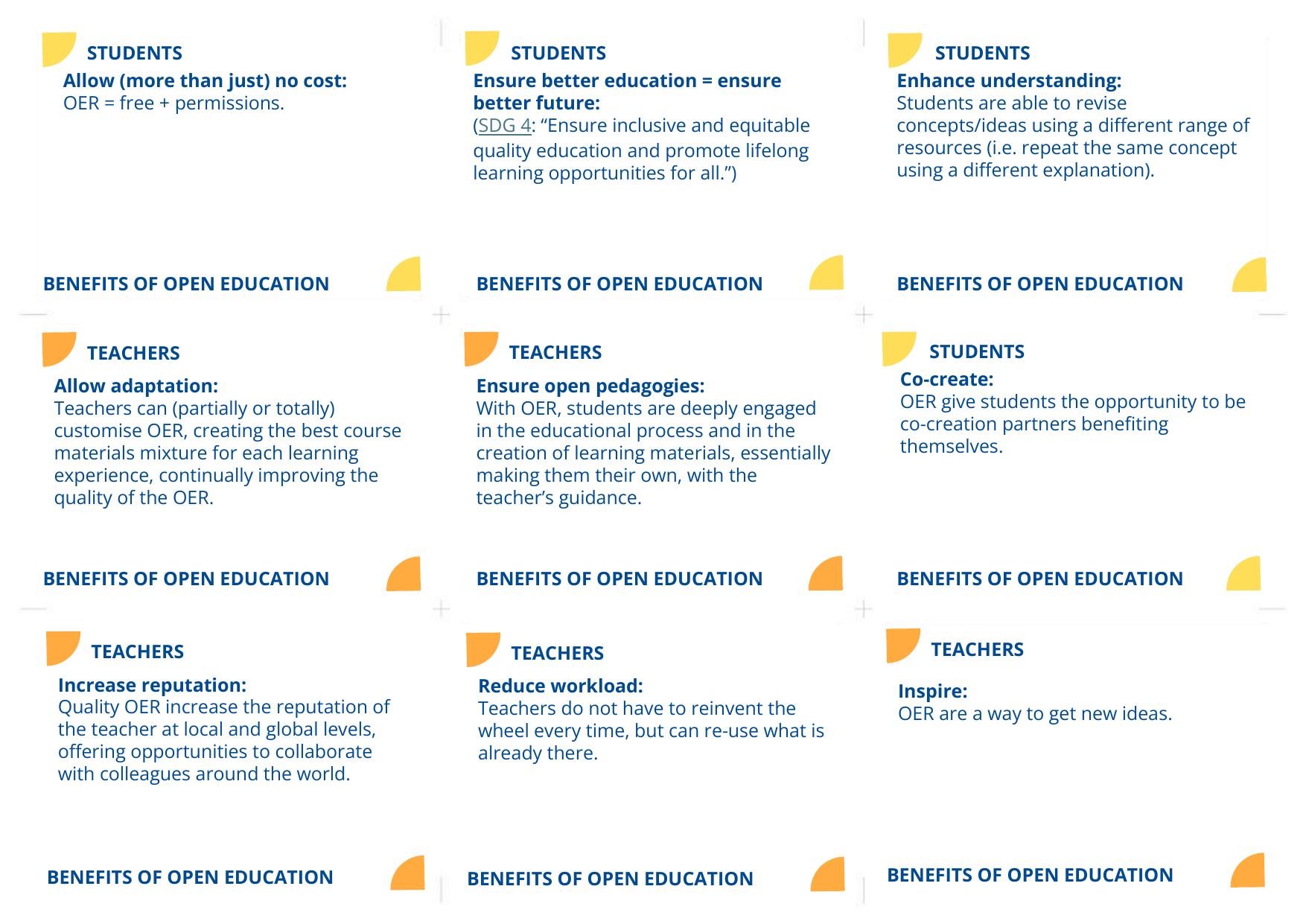

STUDENTS

STUDENTS
STUDENTS
Allow (more than just) no cost:
OER = free + permissions.
Ensure better education = ensure better future:
(SDG 4: “Ensure inclusive and equitable quality education and promote lifelong learning opportunities for all.”)
Enhance understanding:
Students are able to revise concepts/ideas using a different range of resources (i.e. repeat the same concept using a different explanation).

BENEFITS OF OPEN EDUCATION
BENEFITS OF OPEN EDUCATION
BENEFITS OF OPEN EDUCATION

STUDENTS

TEACHERS
TEACHERS

Co-create:
OER give students the opportunity to be co-creation partners benefiting themselves.
Allow adaptation:
Teachers can (partially or totally) customise OER, creating the best course materials mixture for each learning experience, continually improving the quality of the OER.
Ensure open pedagogies:
With OER, students are deeply engaged in the educational process and in the creation of learning materials, essentially making them their own, with the teacher’s guidance.
BENEFITS OF OPEN EDUCATION
BENEFITS OF OPEN EDUCATION
BENEFITS OF OPEN EDUCATION

TEACHERS

TEACHERS
TEACHERS

Increase reputation:
Quality OER increase the reputation of the teacher at local and global levels, offering opportunities to collaborate with colleagues around the world.
Reduce workload:
Teachers do not have to reinvent the wheel every time, but can re-use what is already there.
Inspire:
OER are a way to get new ideas.
BENEFITS OF OPEN EDUCATION

BENEFITS OF OPEN EDUCATION
BENEFITS OF OPEN EDUCATION